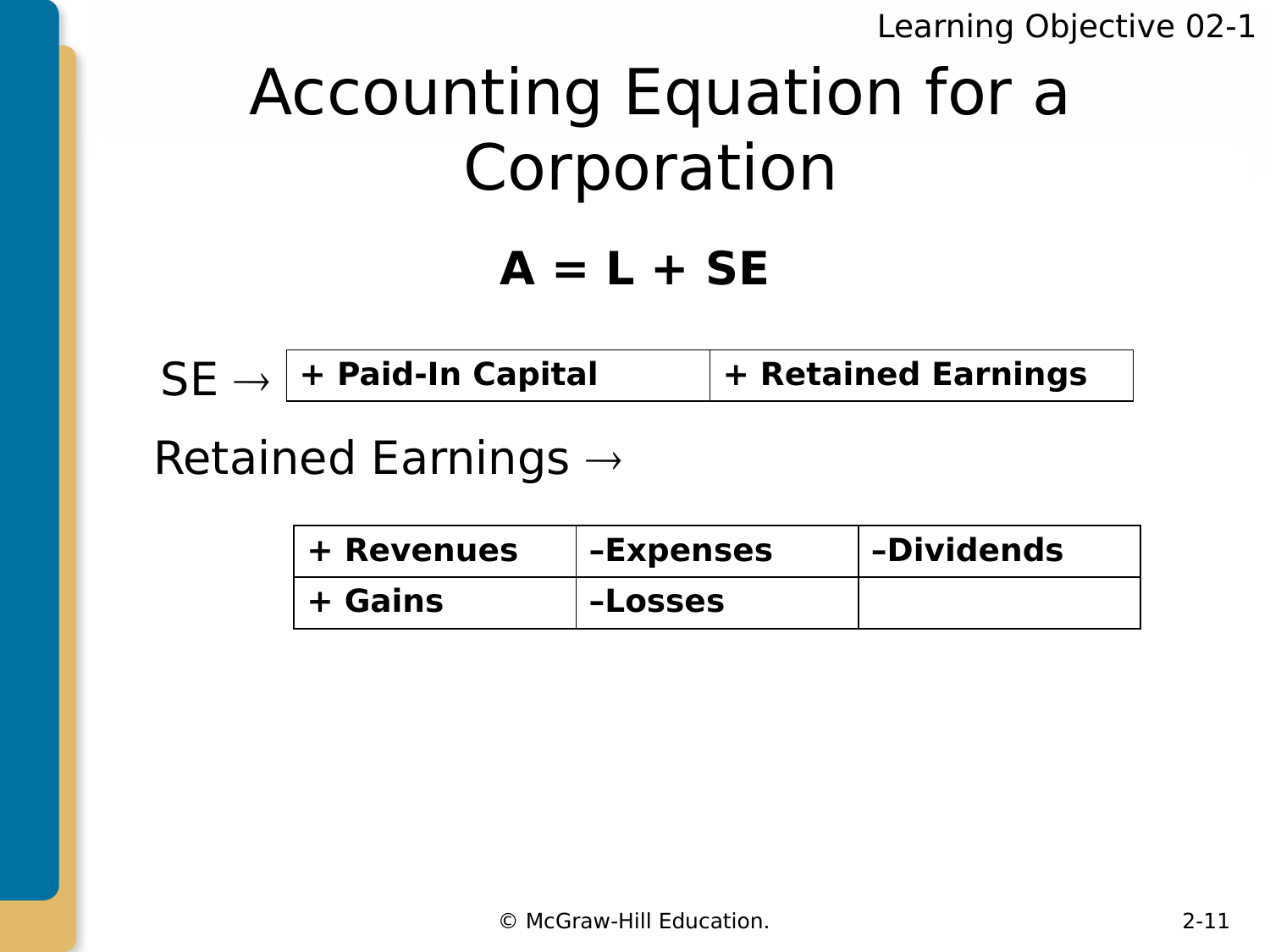

Learning Objective 02-1
# Accounting Equation for a Corporation
A = L + SE
SE →
| + Paid-In Capital | + Retained Earnings |
| --- | --- |
Retained Earnings →
| + Revenues | –Expenses | –Dividends |
| --- | --- | --- |
| + Gains | –Losses |  |